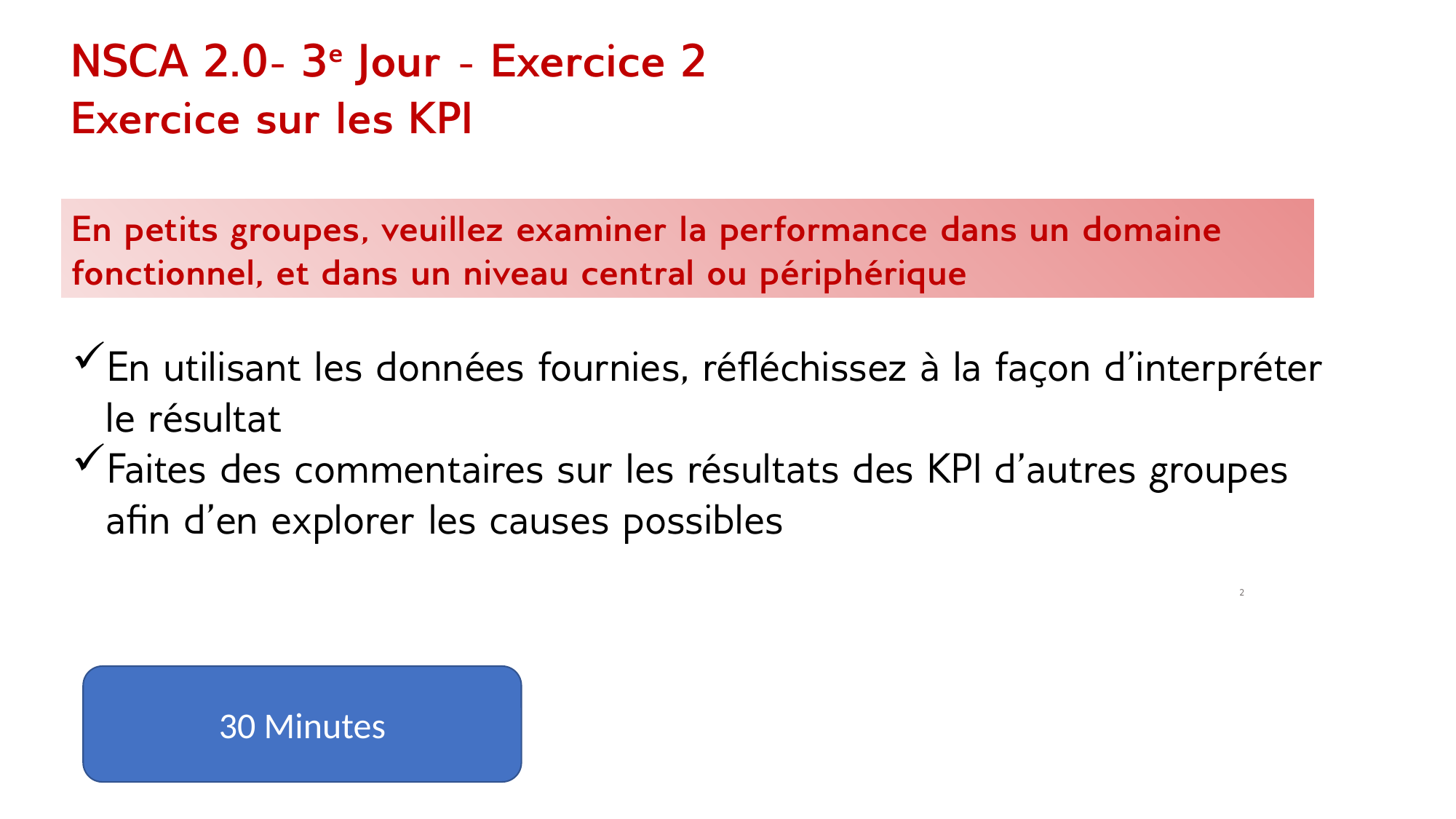

# NSCA 2.0- 3e Jour - Exercice 2
Exercice sur les KPI

En petits groupes, veuillez examiner la performance dans un domaine fonctionnel, et dans un niveau central ou périphérique
En utilisant les données fournies, réfléchissez à la façon d’interpréter le résultat
Faites des commentaires sur les résultats des KPI d’autres groupes afin d’en explorer les causes possibles

2
30 Minutes